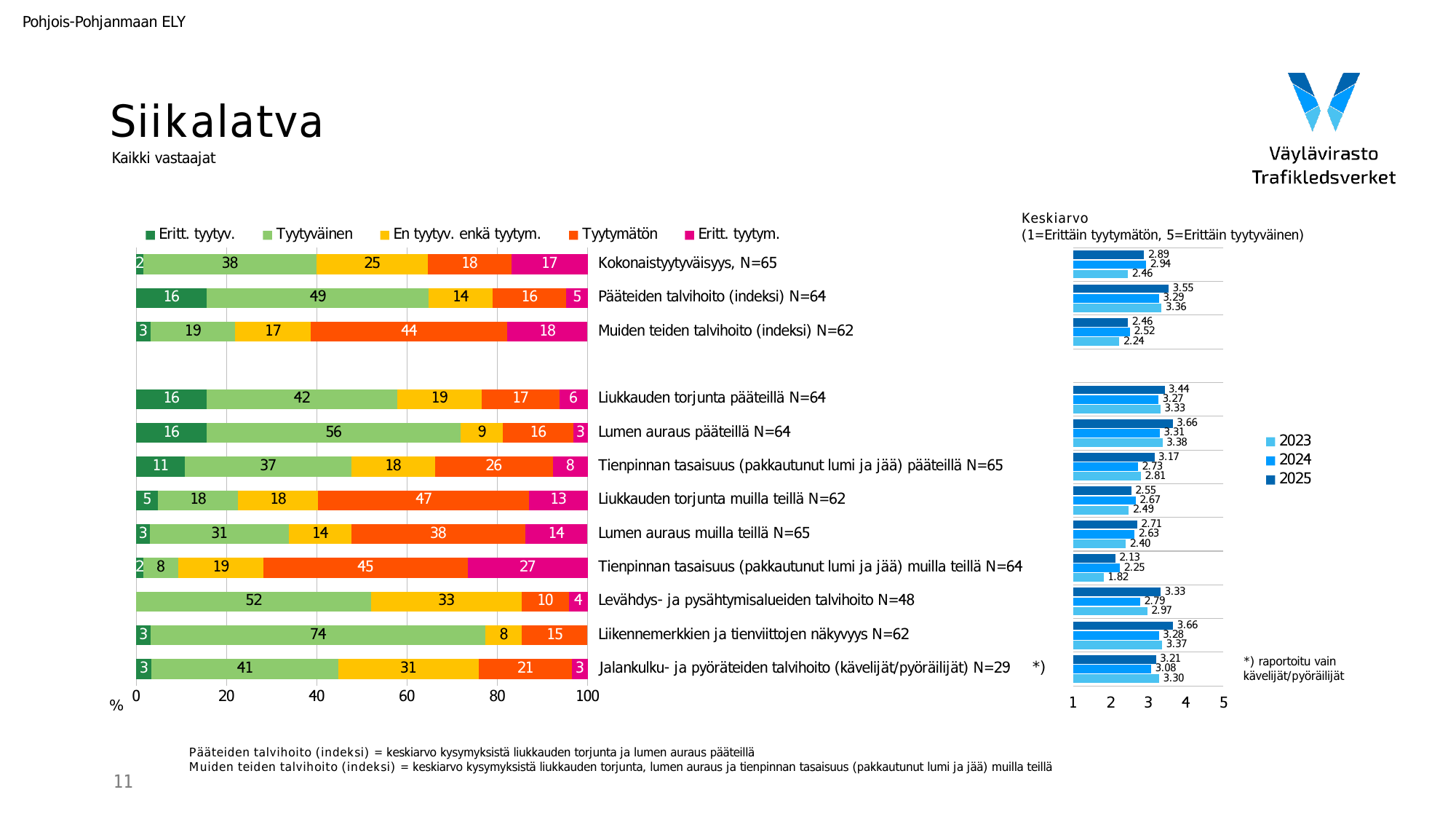

Pohjois-Pohjanmaan ELY
# Siikalatva
Kaikki vastaajat
Keskiarvo
(1=Erittäin tyytymätön, 5=Erittäin tyytyväinen)

### Chart

| Category | Eritt. tyytyv. | Tyytyväinen | En tyytyv. enkä tyytym. | Tyytymätön | Eritt. tyytym. |
|---|---|---|---|---|---|
| Kokonaistyytyväisyys, N=65 | 1.538462 | 38.461538 | 24.615385 | 18.461538 | 16.923077 |
| Pääteiden talvihoito (indeksi) N=64 | 15.625 | 49.21875 | 14.0625 | 16.40625 | 4.6875 |
| Muiden teiden talvihoito (indeksi) N=62 | 3.1593776666666664 | 18.774555333333335 | 16.779363 | 43.51607733333333 | 17.77062666666667 |
|  | None | None | None | None | None |
| Liukkauden torjunta pääteillä N=64 | 15.625 | 42.1875 | 18.75 | 17.1875 | 6.25 |
| Lumen auraus pääteillä N=64 | 15.625 | 56.25 | 9.375 | 15.625 | 3.125 |
| Tienpinnan tasaisuus (pakkautunut lumi ja jää) pääteillä N=65 | 10.769231 | 36.923077 | 18.461538 | 26.153846 | 7.692308 |
| Liukkauden torjunta muilla teillä N=62 | 4.83871 | 17.741935 | 17.741935 | 46.774194 | 12.903226 |
| Lumen auraus muilla teillä N=65 | 3.076923 | 30.769231 | 13.846154 | 38.461538 | 13.846154 |
| Tienpinnan tasaisuus (pakkautunut lumi ja jää) muilla teillä N=64 | 1.5625 | 7.8125 | 18.75 | 45.3125 | 26.5625 |
| Levähdys- ja pysähtymisalueiden talvihoito N=48 | None | 52.083333 | 33.333333 | 10.416667 | 4.166667 |
| Liikennemerkkien ja tienviittojen näkyvyys N=62 | 3.225806 | 74.193548 | 8.064516 | 14.516129 | None |
| Jalankulku- ja pyöräteiden talvihoito (kävelijät/pyöräilijät) N=29 | 3.448276 | 41.37931 | 31.034483 | 20.689655 | 3.448276 |

### Chart

| Category | 2025 | 2024 | 2023 |
|---|---|---|---|
*) raportoitu vain
kävelijät/pyöräilijät
*)
%
Pääteiden talvihoito (indeksi) = keskiarvo kysymyksistä liukkauden torjunta ja lumen auraus pääteillä
Muiden teiden talvihoito (indeksi) = keskiarvo kysymyksistä liukkauden torjunta, lumen auraus ja tienpinnan tasaisuus (pakkautunut lumi ja jää) muilla teillä

11